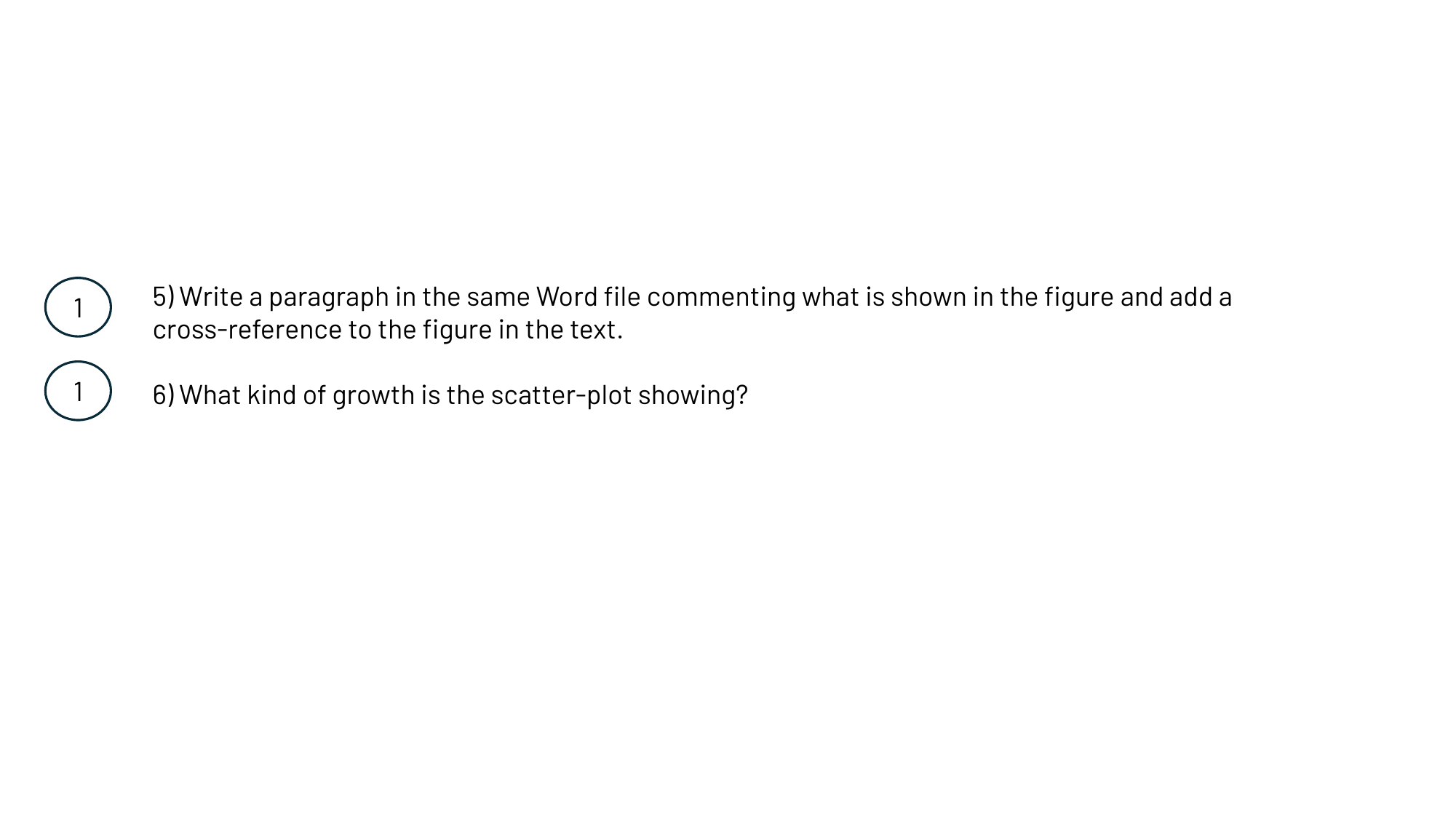

5) Write a paragraph in the same Word file commenting what is shown in the figure and add a cross-reference to the figure in the text.

6) What kind of growth is the scatter-plot showing?

1
1